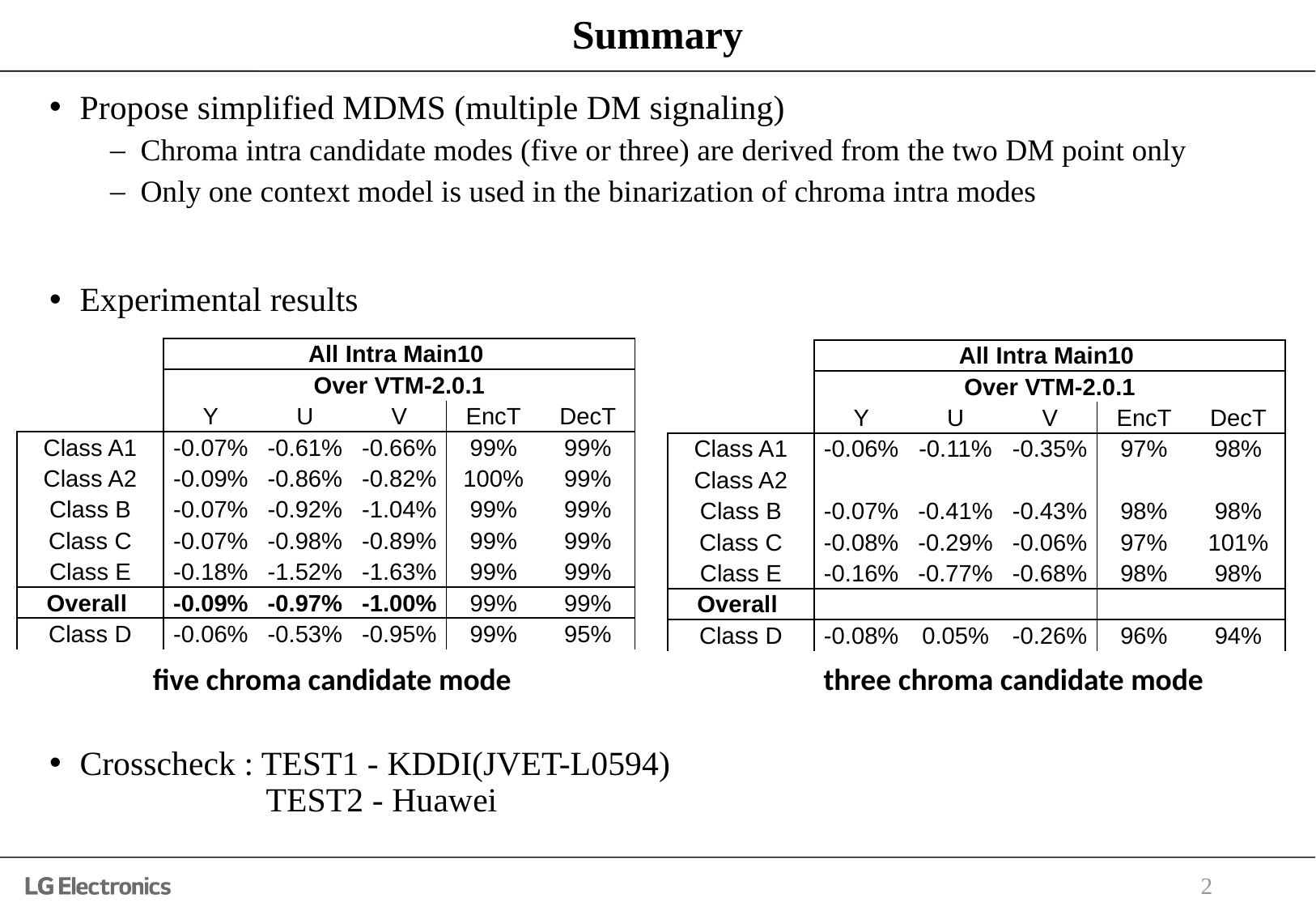

# Summary
Propose simplified MDMS (multiple DM signaling)
Chroma intra candidate modes (five or three) are derived from the two DM point only
Only one context model is used in the binarization of chroma intra modes

Experimental results

Crosscheck : TEST1 - KDDI(JVET-L0594)
                      TEST2 - Huawei
|  | All Intra Main10 |  |  |  |  |
| --- | --- | --- | --- | --- | --- |
|  | Over VTM-2.0.1 |  |  |  |  |
|  | Y | U | V | EncT | DecT |
| Class A1 | -0.07% | -0.61% | -0.66% | 99% | 99% |
| Class A2 | -0.09% | -0.86% | -0.82% | 100% | 99% |
| Class B | -0.07% | -0.92% | -1.04% | 99% | 99% |
| Class C | -0.07% | -0.98% | -0.89% | 99% | 99% |
| Class E | -0.18% | -1.52% | -1.63% | 99% | 99% |
| Overall | -0.09% | -0.97% | -1.00% | 99% | 99% |
| Class D | -0.06% | -0.53% | -0.95% | 99% | 95% |
|  | All Intra Main10 |  |  |  |  |
| --- | --- | --- | --- | --- | --- |
|  | Over VTM-2.0.1 |  |  |  |  |
|  | Y | U | V | EncT | DecT |
| Class A1 | -0.06% | -0.11% | -0.35% | 97% | 98% |
| Class A2 |  |  |  |  |  |
| Class B | -0.07% | -0.41% | -0.43% | 98% | 98% |
| Class C | -0.08% | -0.29% | -0.06% | 97% | 101% |
| Class E | -0.16% | -0.77% | -0.68% | 98% | 98% |
| Overall |  |  |  |  |  |
| Class D | -0.08% | 0.05% | -0.26% | 96% | 94% |
five chroma candidate mode
three chroma candidate mode
2